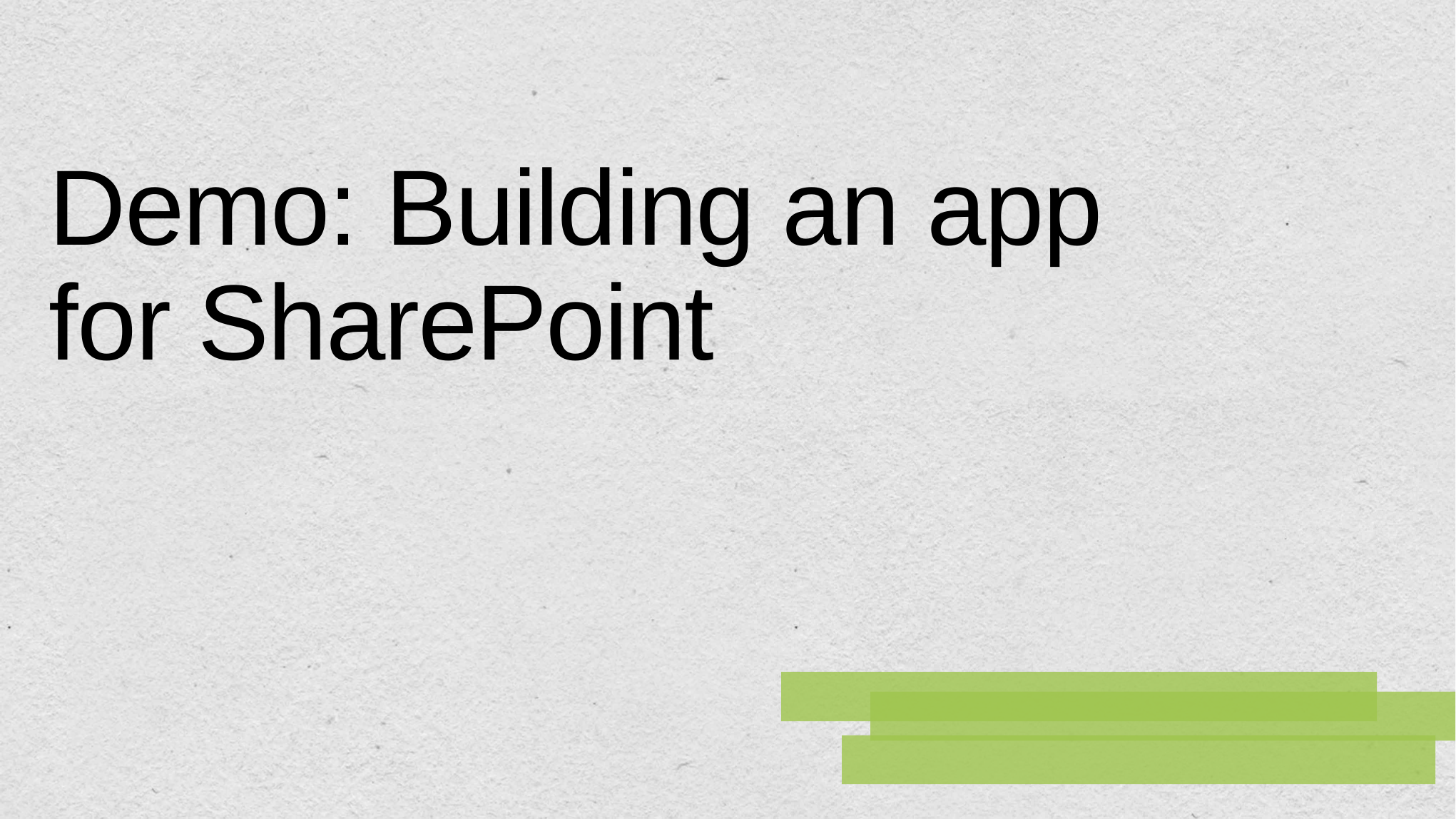

# Demo: Building an app for SharePoint